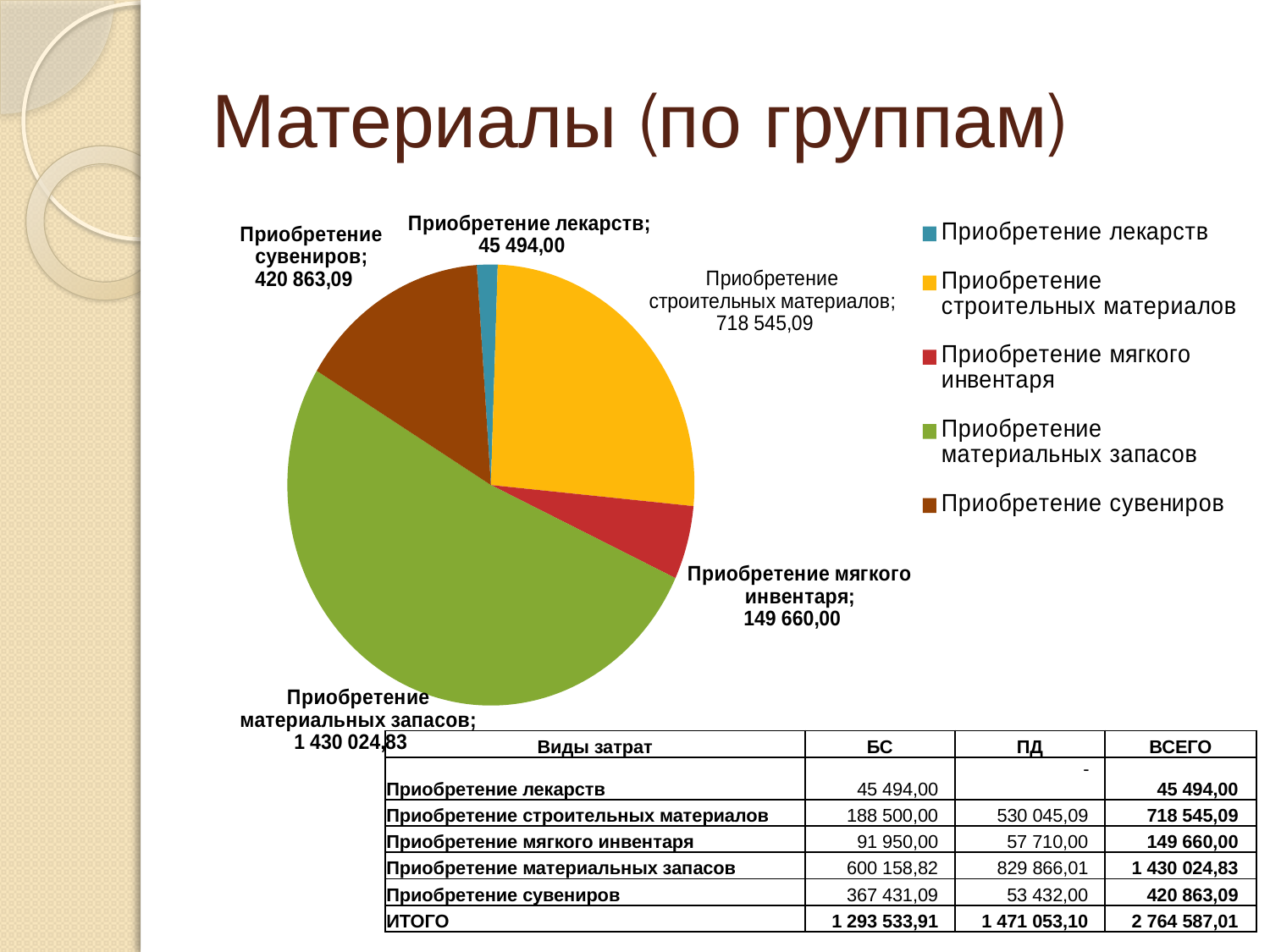

# Материалы (по группам)

### Chart

| Category | Виды затрат |
|---|---|
| Приобретение лекарств | 45494.0 |
| Приобретение строительных материалов | 718545.09 |
| Приобретение мягкого инвентаря | 149660.0 |
| Приобретение материальных запасов | 1430024.83 |
| Приобретение сувениров | 420863.08999999997 |
| Виды затрат | БС | ПД | ВСЕГО |
| --- | --- | --- | --- |
| Приобретение лекарств | 45 494,00 | - | 45 494,00 |
| Приобретение строительных материалов | 188 500,00 | 530 045,09 | 718 545,09 |
| Приобретение мягкого инвентаря | 91 950,00 | 57 710,00 | 149 660,00 |
| Приобретение материальных запасов | 600 158,82 | 829 866,01 | 1 430 024,83 |
| Приобретение сувениров | 367 431,09 | 53 432,00 | 420 863,09 |
| ИТОГО | 1 293 533,91 | 1 471 053,10 | 2 764 587,01 |